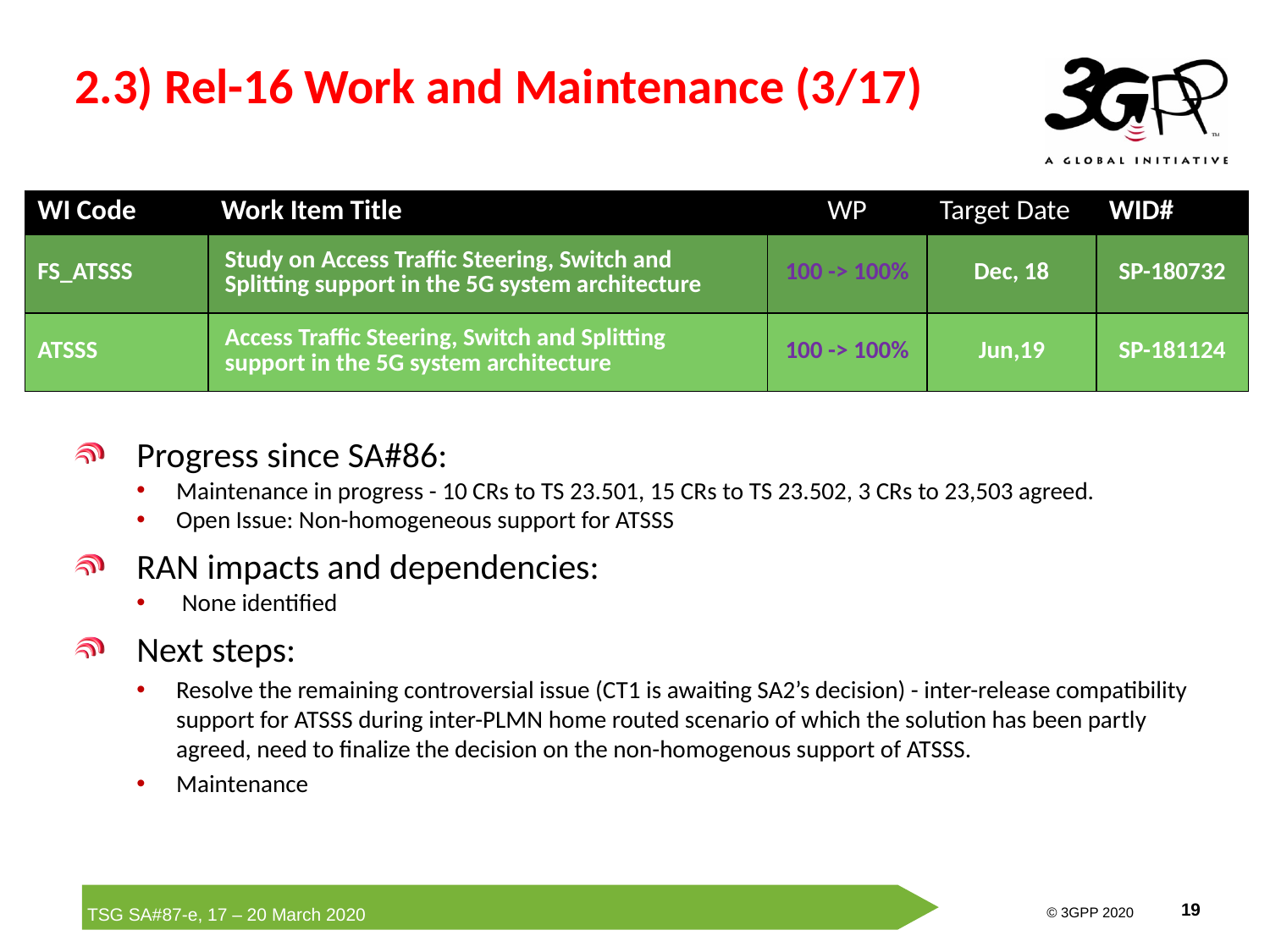

# 2.3) Rel-16 Work and Maintenance (3/17)
| WI Code | Work Item Title | WP | Target Date | WID# |
| --- | --- | --- | --- | --- |
| FS\_ATSSS | Study on Access Traffic Steering, Switch and Splitting support in the 5G system architecture | 100 -> 100% | Dec, 18 | SP-180732 |
| ATSSS | Access Traffic Steering, Switch and Splitting support in the 5G system architecture | 100 -> 100% | Jun,19 | SP-181124 |
Progress since SA#86:
Maintenance in progress - 10 CRs to TS 23.501, 15 CRs to TS 23.502, 3 CRs to 23,503 agreed.
Open Issue: Non-homogeneous support for ATSSS
RAN impacts and dependencies:
 None identified
Next steps:
Resolve the remaining controversial issue (CT1 is awaiting SA2’s decision) - inter-release compatibility support for ATSSS during inter-PLMN home routed scenario of which the solution has been partly agreed, need to finalize the decision on the non-homogenous support of ATSSS.
Maintenance